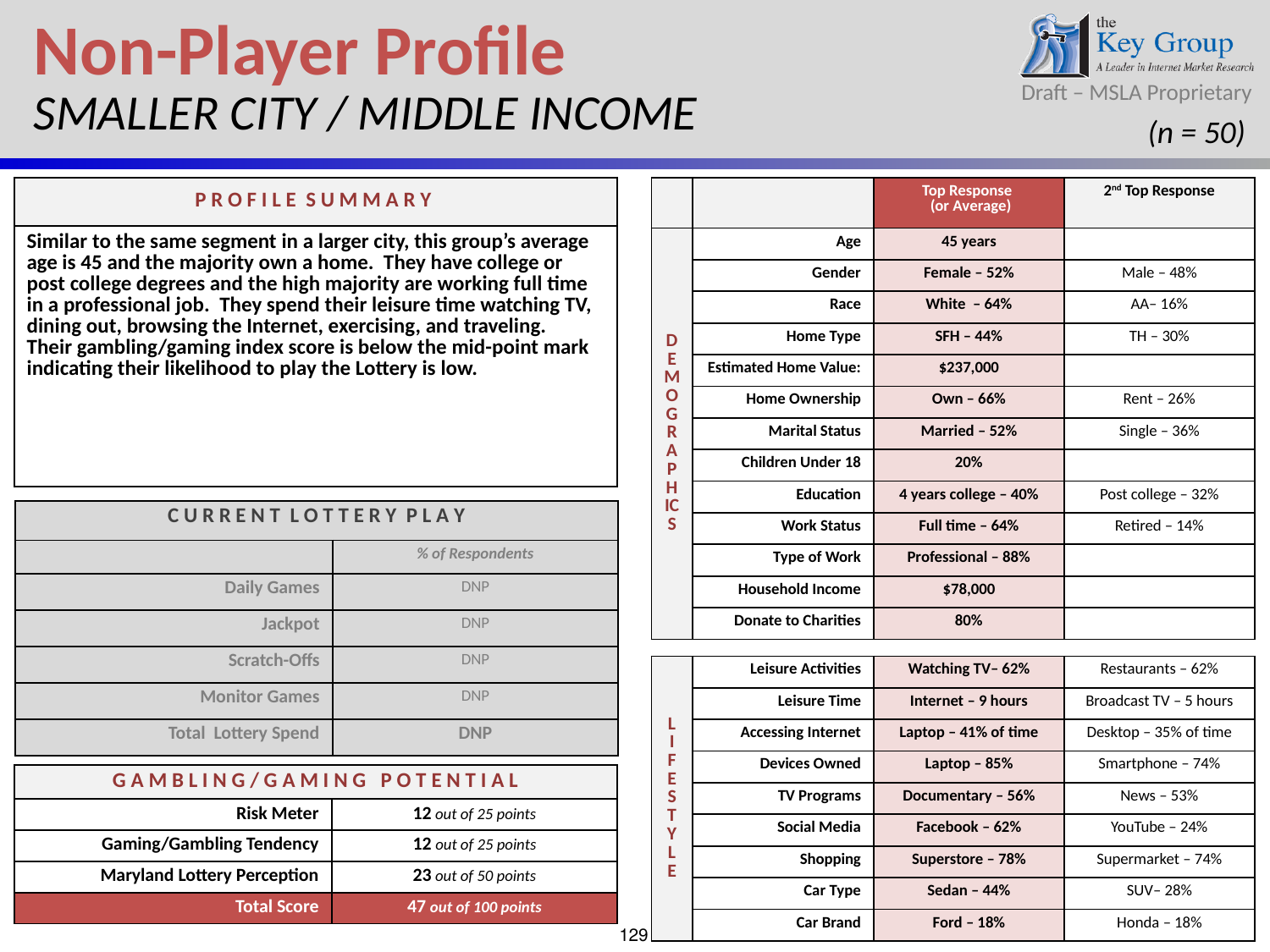

Non-Player Profile
SMALLER CITY / MIDDLE INCOME
(n = 50)
| P R O F I L E S U M M A R Y |
| --- |
| Similar to the same segment in a larger city, this group’s average age is 45 and the majority own a home. They have college or post college degrees and the high majority are working full time in a professional job. They spend their leisure time watching TV, dining out, browsing the Internet, exercising, and traveling. Their gambling/gaming index score is below the mid-point mark indicating their likelihood to play the Lottery is low. |
|  |  | Top Response (or Average) | 2nd Top Response |
| --- | --- | --- | --- |
| DEMOGRAPHICS | Age | 45 years |  |
|  | Gender | Female – 52% | Male – 48% |
|  | Race | White – 64% | AA– 16% |
|  | Home Type | SFH – 44% | TH – 30% |
|  | Estimated Home Value: | $237,000 |  |
|  | Home Ownership | Own – 66% | Rent – 26% |
|  | Marital Status | Married – 52% | Single – 36% |
|  | Children Under 18 | 20% |  |
|  | Education | 4 years college – 40% | Post college – 32% |
|  | Work Status | Full time – 64% | Retired – 14% |
|  | Type of Work | Professional – 88% |  |
|  | Household Income | $78,000 |  |
|  | Donate to Charities | 80% |  |
|  |  |  |  |
| L I F E S TY L E | Leisure Activities | Watching TV– 62% | Restaurants – 62% |
|  | Leisure Time | Internet – 9 hours | Broadcast TV – 5 hours |
|  | Accessing Internet | Laptop – 41% of time | Desktop – 35% of time |
|  | Devices Owned | Laptop – 85% | Smartphone – 74% |
|  | TV Programs | Documentary – 56% | News – 53% |
|  | Social Media | Facebook – 62% | YouTube – 24% |
|  | Shopping | Superstore – 78% | Supermarket – 74% |
|  | Car Type | Sedan – 44% | SUV– 28% |
|  | Car Brand | Ford – 18% | Honda – 18% |
| C U R R E N T L O T T E R Y P L A Y |  |
| --- | --- |
|  | % of Respondents |
| Daily Games | DNP |
| Jackpot | DNP |
| Scratch-Offs | DNP |
| Monitor Games | DNP |
| Total Lottery Spend | DNP |
| G A M B L I N G / G A M I N G P O T E N T I A L |  |
| --- | --- |
| Risk Meter | 12 out of 25 points |
| Gaming/Gambling Tendency | 12 out of 25 points |
| Maryland Lottery Perception | 23 out of 50 points |
| Total Score | 47 out of 100 points |